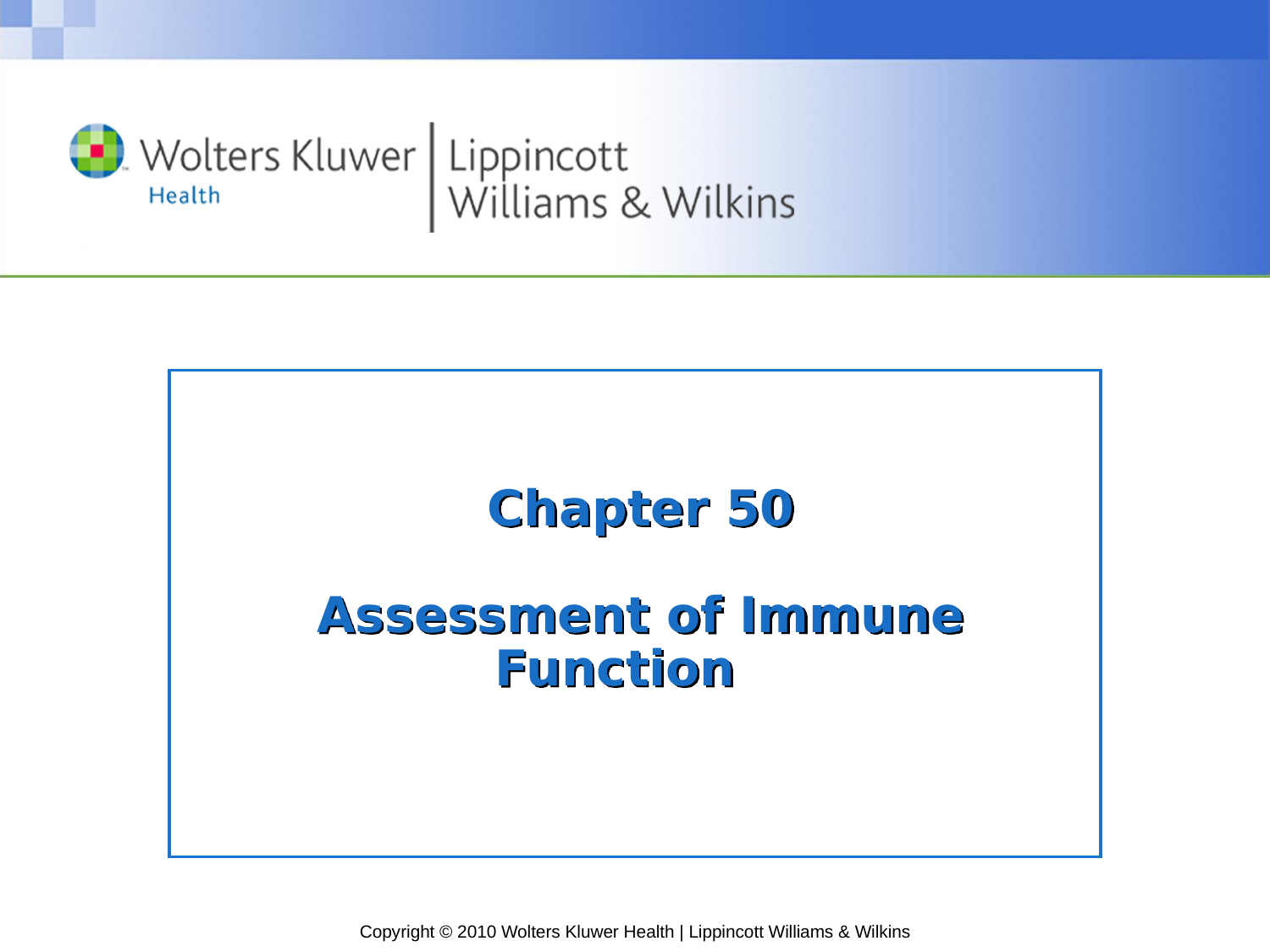

# Chapter 50 Assessment of Immune Function